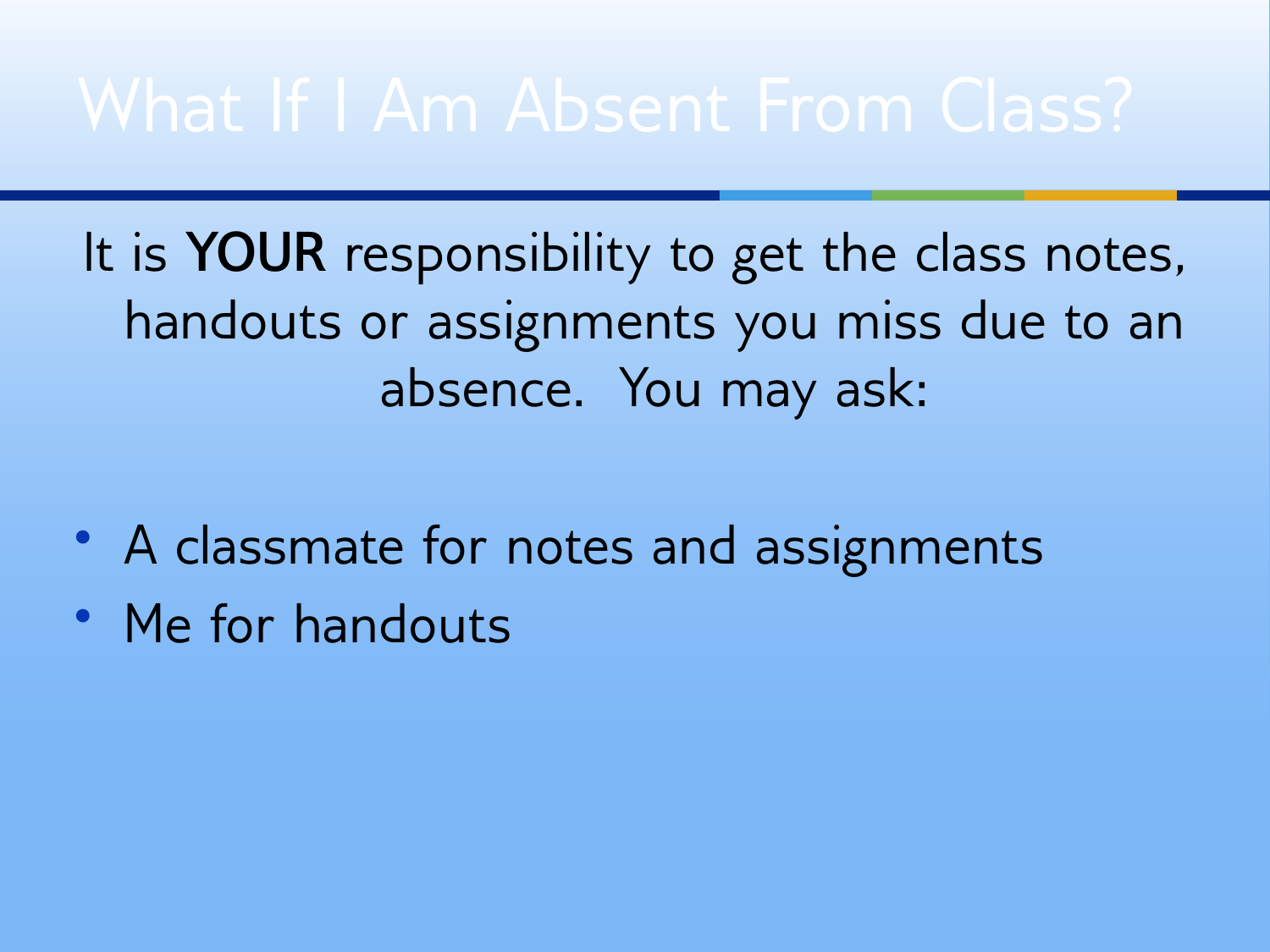

# What If I Am Absent From Class?
It is YOUR responsibility to get the class notes, handouts or assignments you miss due to an absence.  You may ask:

A classmate for notes and assignments
Me for handouts